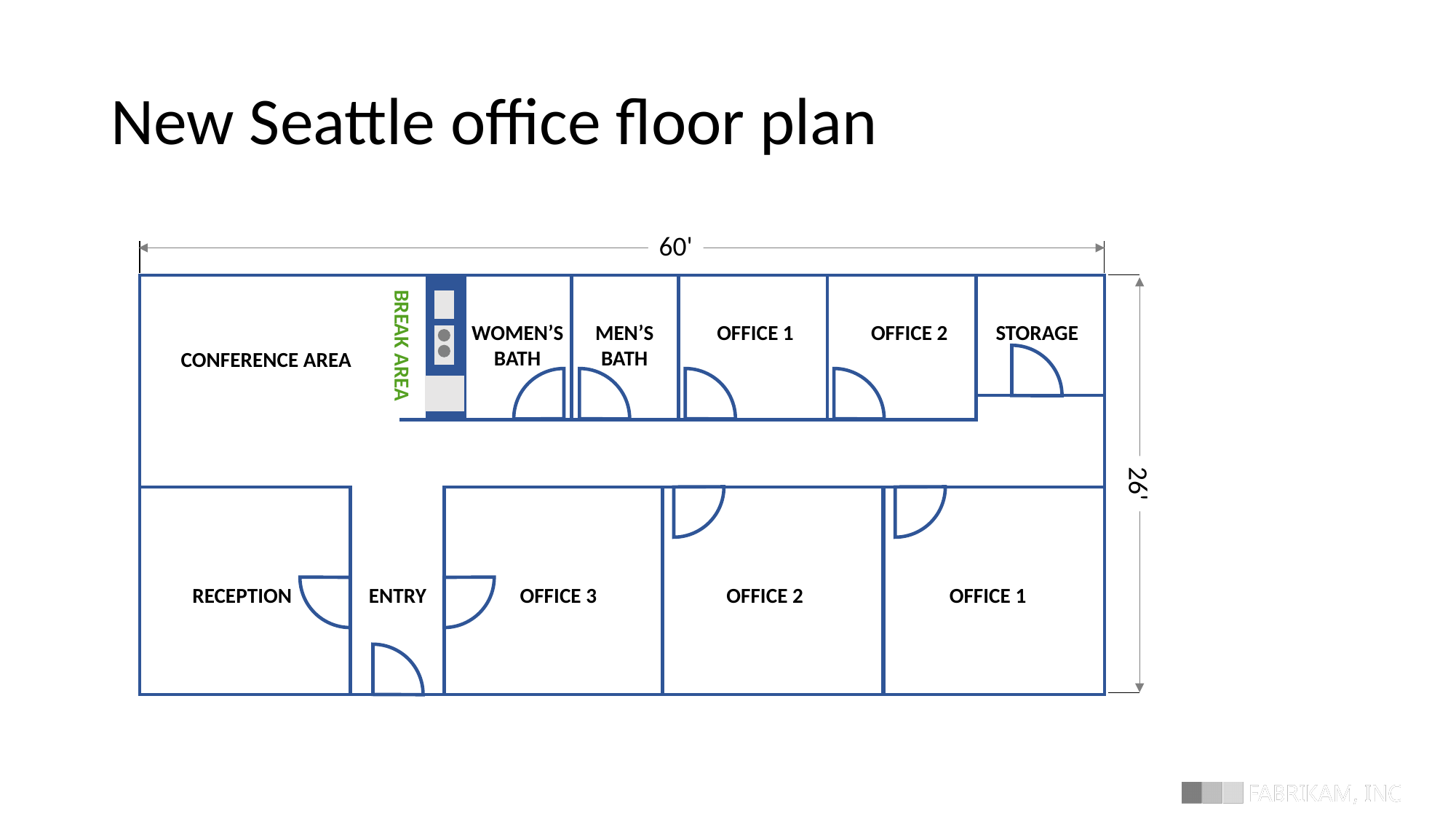

# New Seattle office floor plan
60'

Women’s
Bath
men’s
Bath
Office 1
Office 2
Storage
Break Area
Conference Area

26'

Reception
Entry
Office 3
Office 2
Office 1